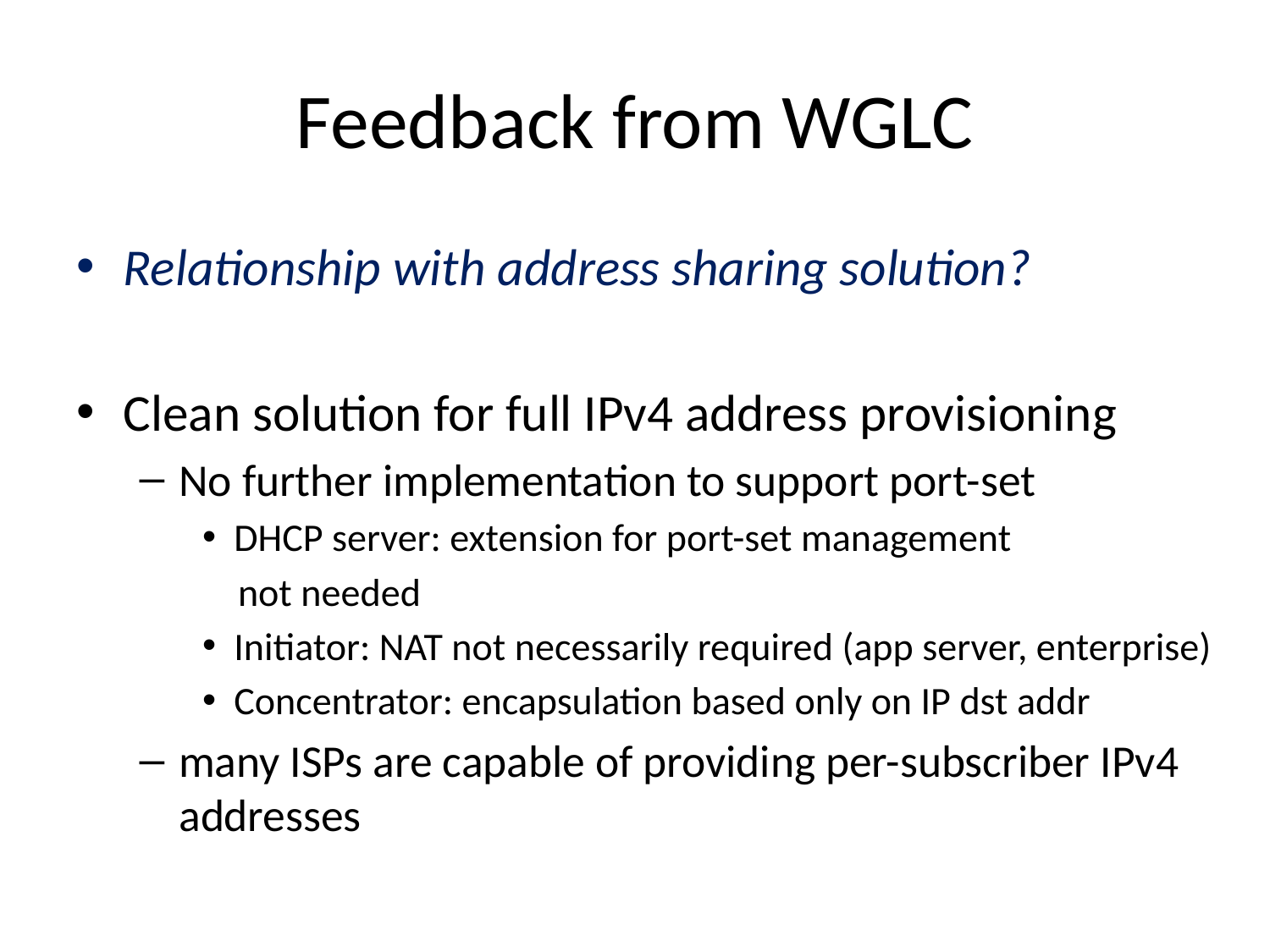

# Feedback from WGLC
Relationship with address sharing solution?

Clean solution for full IPv4 address provisioning
No further implementation to support port-set
DHCP server: extension for port-set management
    not needed
Initiator: NAT not necessarily required (app server, enterprise)
Concentrator: encapsulation based only on IP dst addr
many ISPs are capable of providing per-subscriber IPv4 addresses